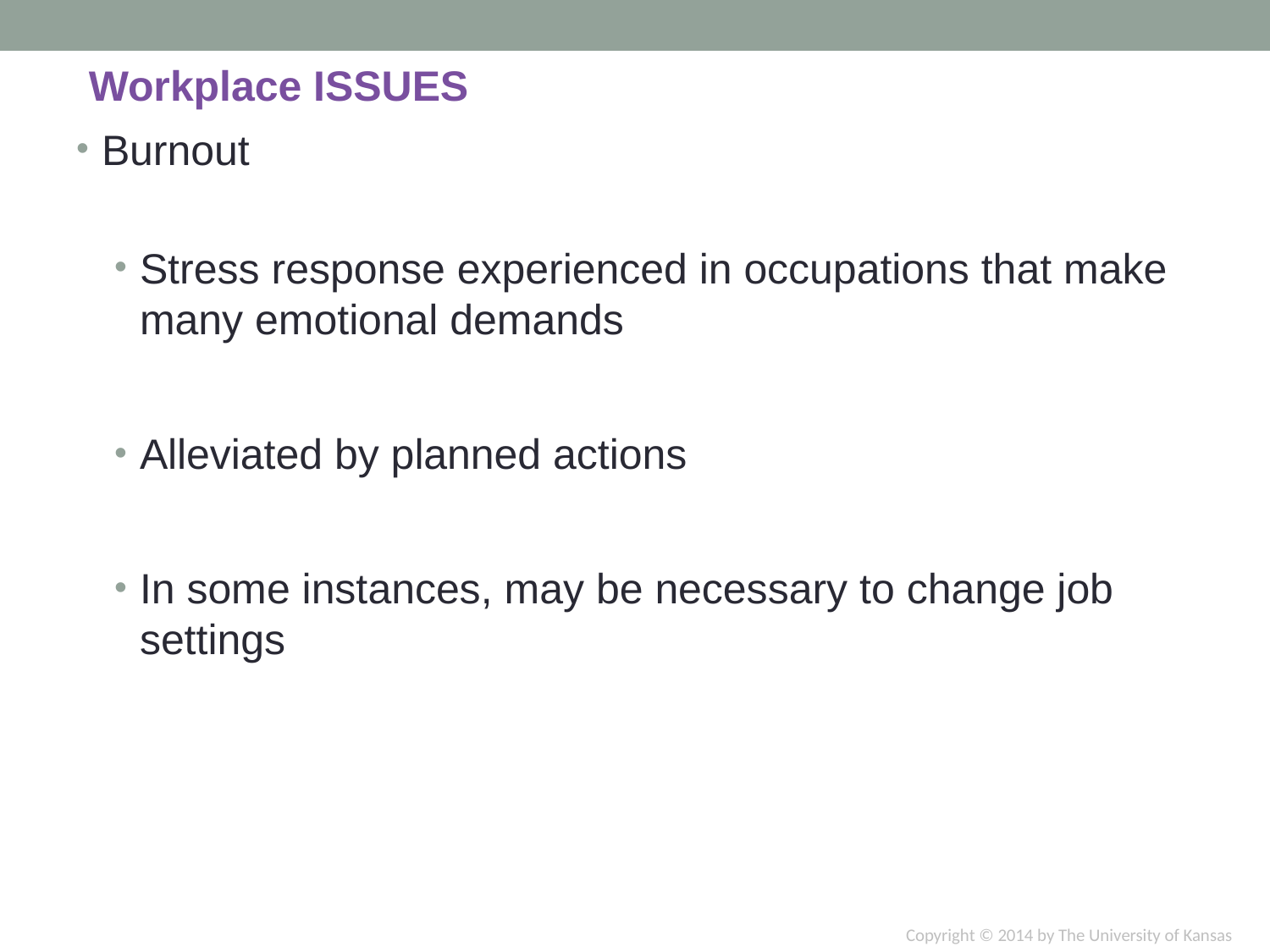

Workplace ISSUES
Burnout

Stress response experienced in occupations that make many emotional demands

Alleviated by planned actions

In some instances, may be necessary to change job settings